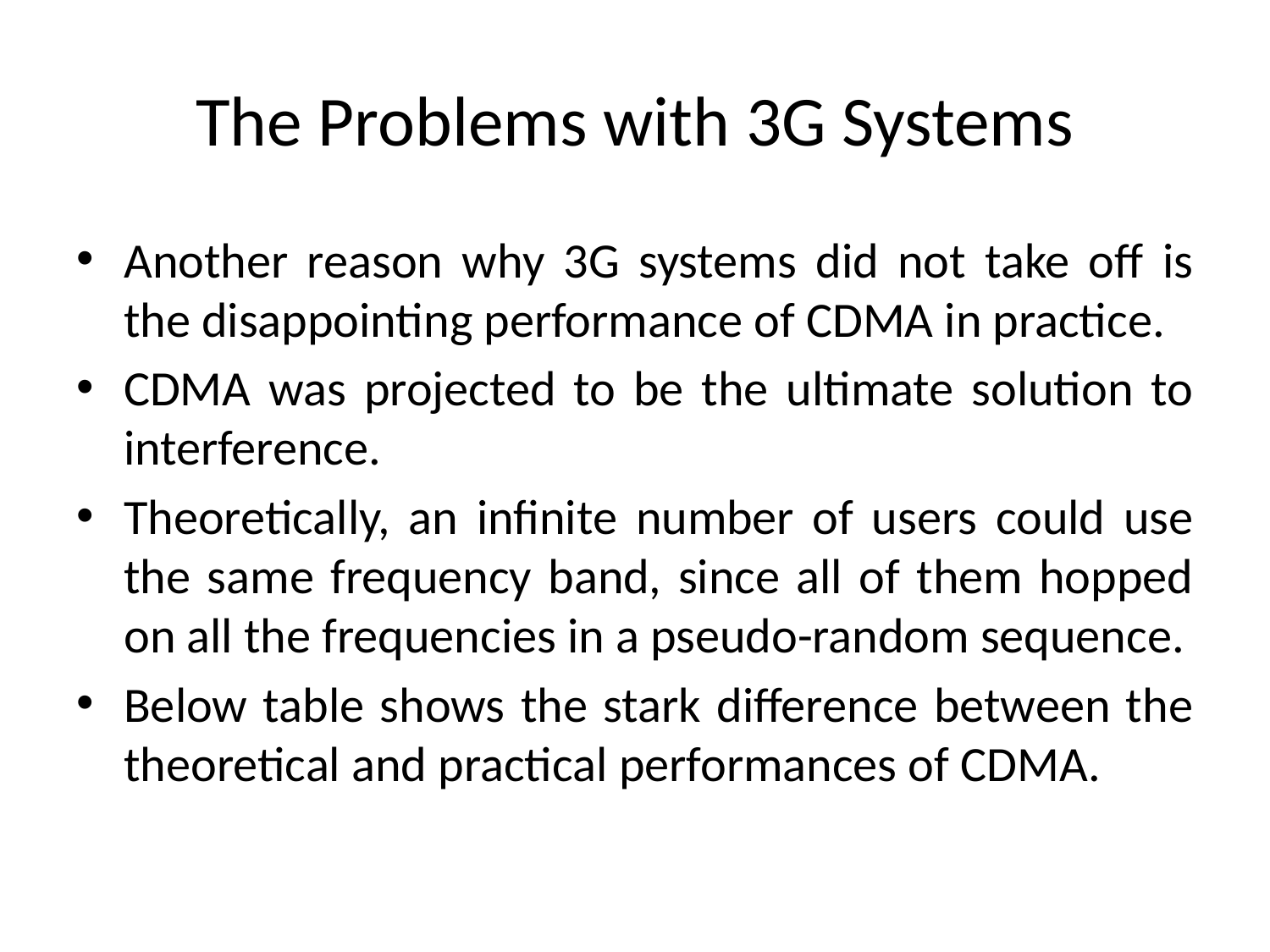

# The Problems with 3G Systems
Another reason why 3G systems did not take off is the disappointing performance of CDMA in practice.
CDMA was projected to be the ultimate solution to interference.
Theoretically, an infinite number of users could use the same frequency band, since all of them hopped on all the frequencies in a pseudo-random sequence.
Below table shows the stark difference between the theoretical and practical performances of CDMA.